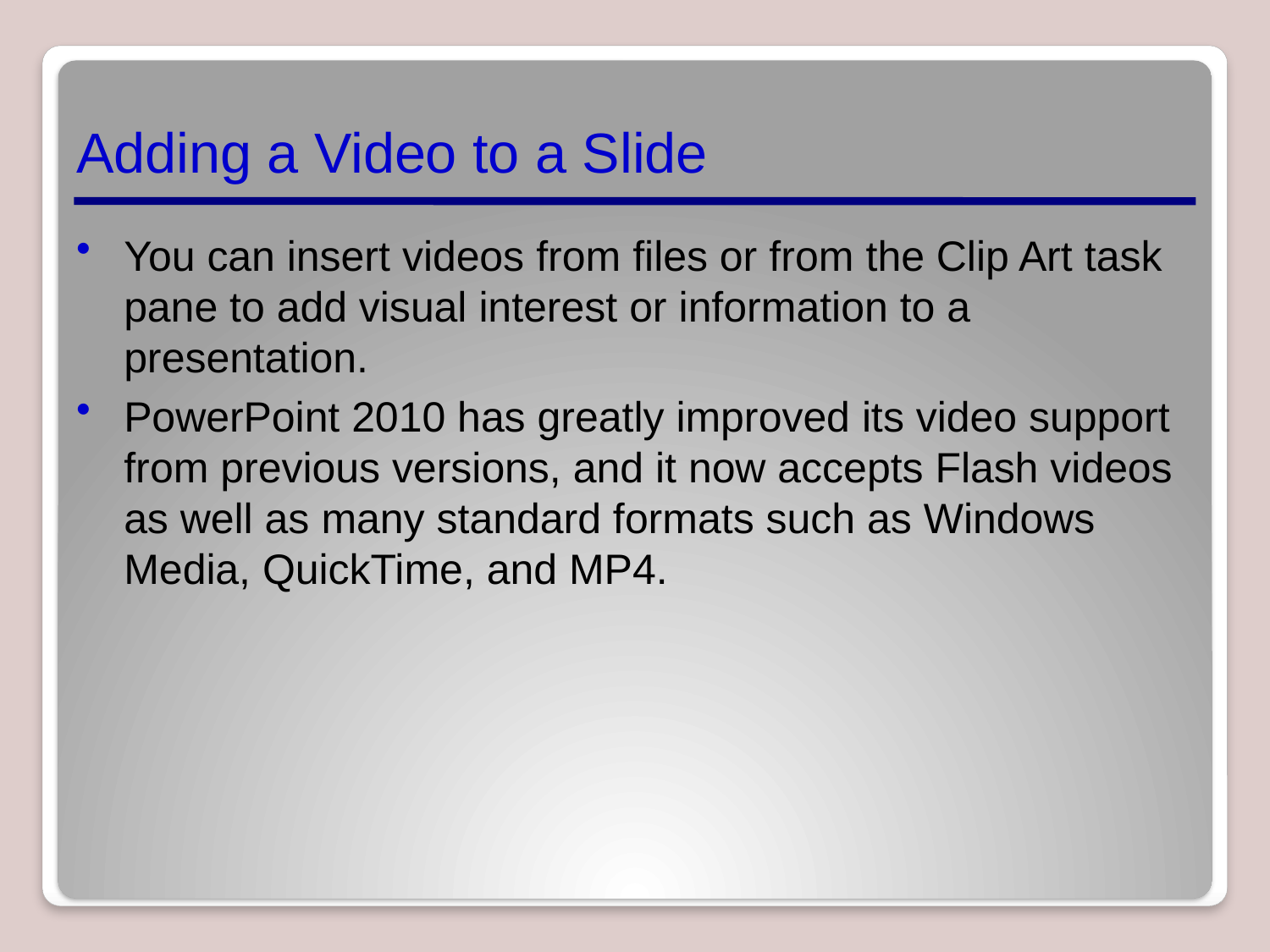

# Adding a Video to a Slide
You can insert videos from files or from the Clip Art task pane to add visual interest or information to a presentation.
PowerPoint 2010 has greatly improved its video support from previous versions, and it now accepts Flash videos as well as many standard formats such as Windows Media, QuickTime, and MP4.